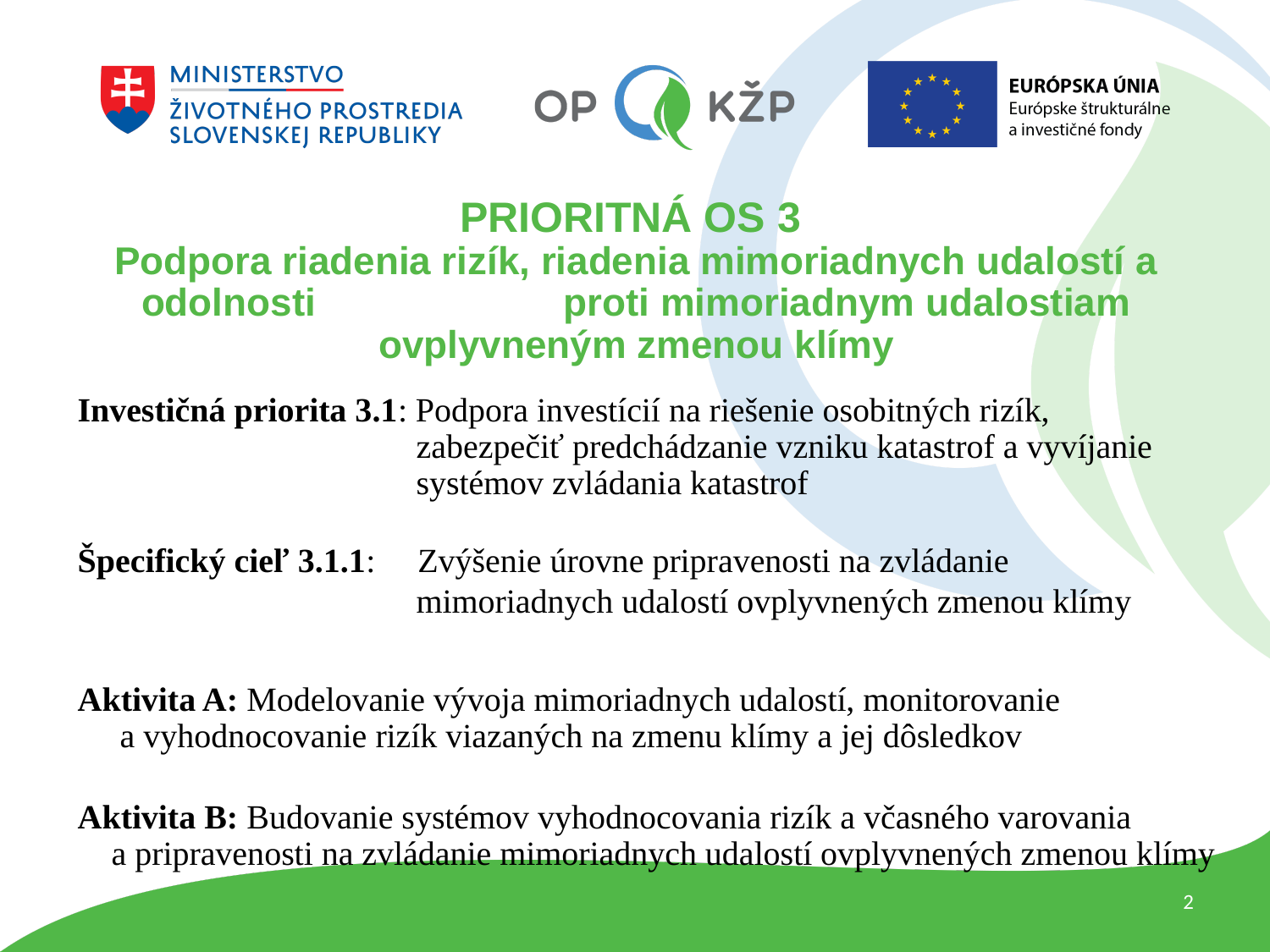

# PRIORITNÁ OS 3 Podpora riadenia rizík, riadenia mimoriadnych udalostí a odolnosti                       proti mimoriadnym udalostiam ovplyvneným zmenou klímy
Investičná priorita 3.1: Podpora investícií na riešenie osobitných rizík,
                                        zabezpečiť predchádzanie vzniku katastrof a vyvíjanie
                                        systémov zvládania katastrof

Špecifický cieľ 3.1.1:     Zvýšenie úrovne pripravenosti na zvládanie
                                        mimoriadnych udalostí ovplyvnených zmenou klímy

Aktivita A: Modelovanie vývoja mimoriadnych udalostí, monitorovanie                          a vyhodnocovanie rizík viazaných na zmenu klímy a jej dôsledkov

Aktivita B: Budovanie systémov vyhodnocovania rizík a včasného varovania                a pripravenosti na zvládanie mimoriadnych udalostí ovplyvnených zmenou klímy

2